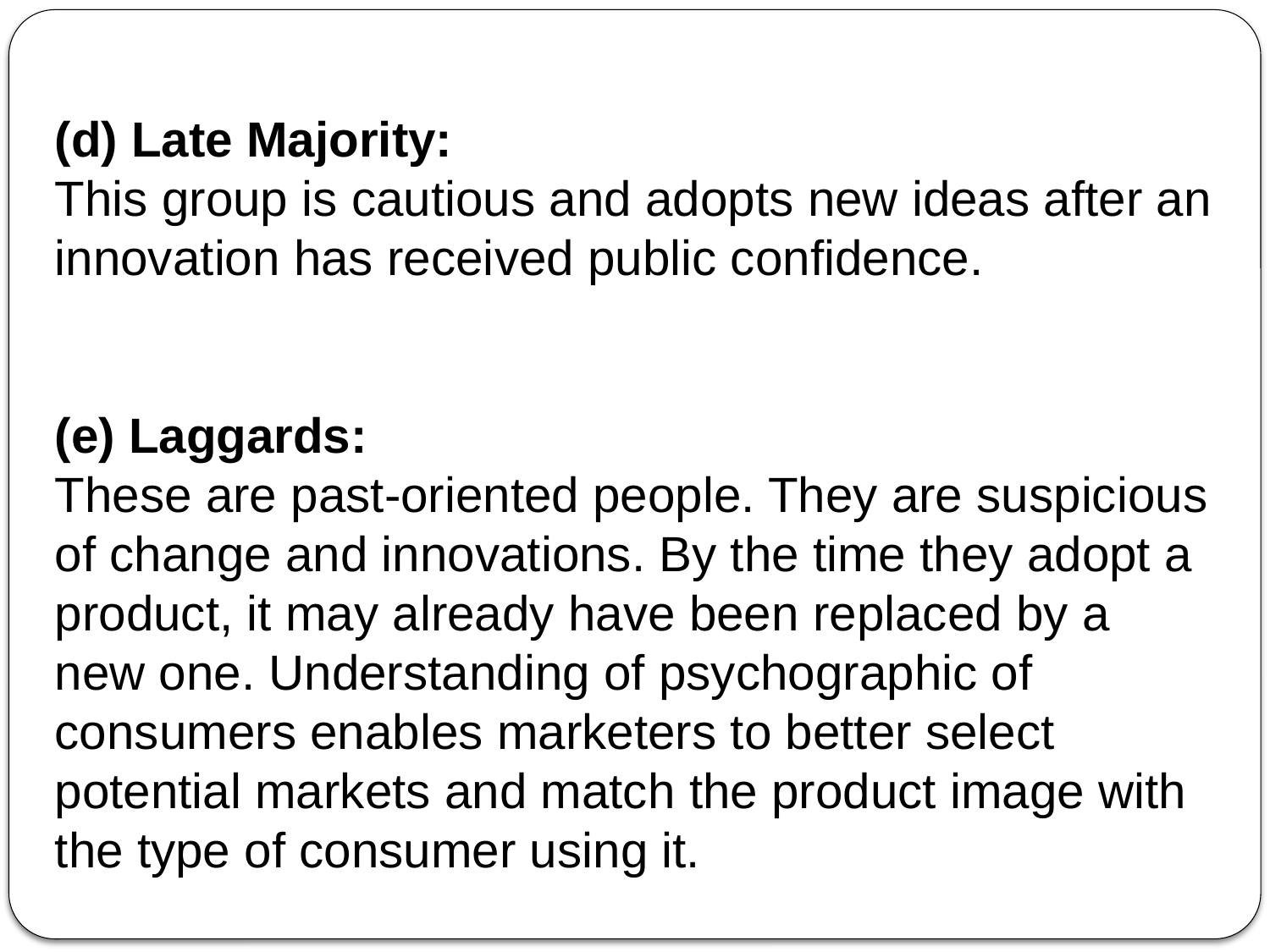

(d) Late Majority:
This group is cautious and adopts new ideas after an innovation has received public confidence.

(e) Laggards:
These are past-oriented people. They are suspicious of change and innovations. By the time they adopt a product, it may already have been replaced by a new one. Understanding of psychographic of consumers enables marketers to better select potential markets and match the product image with the type of consumer using it.